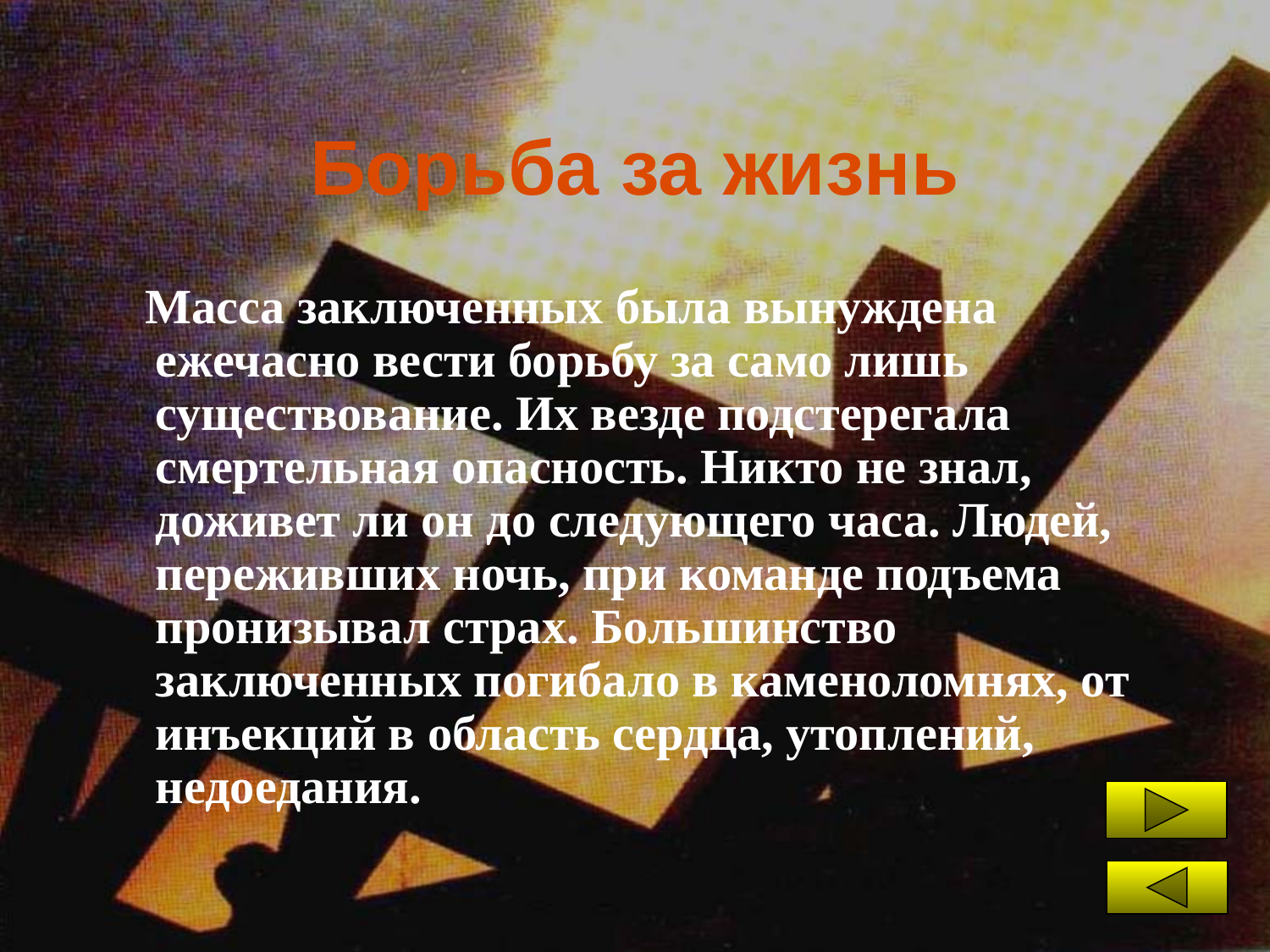

# Борьба за жизнь
   Масса заключенных была вынуждена ежечасно вести борьбу за само лишь существование. Их везде подстерегала смертельная опасность. Никто не знал, доживет ли он до следующего часа. Людей, переживших ночь, при команде подъема пронизывал страх. Большинство заключенных погибало в каменоломнях, от инъекций в область сердца, утоплений, недоедания.